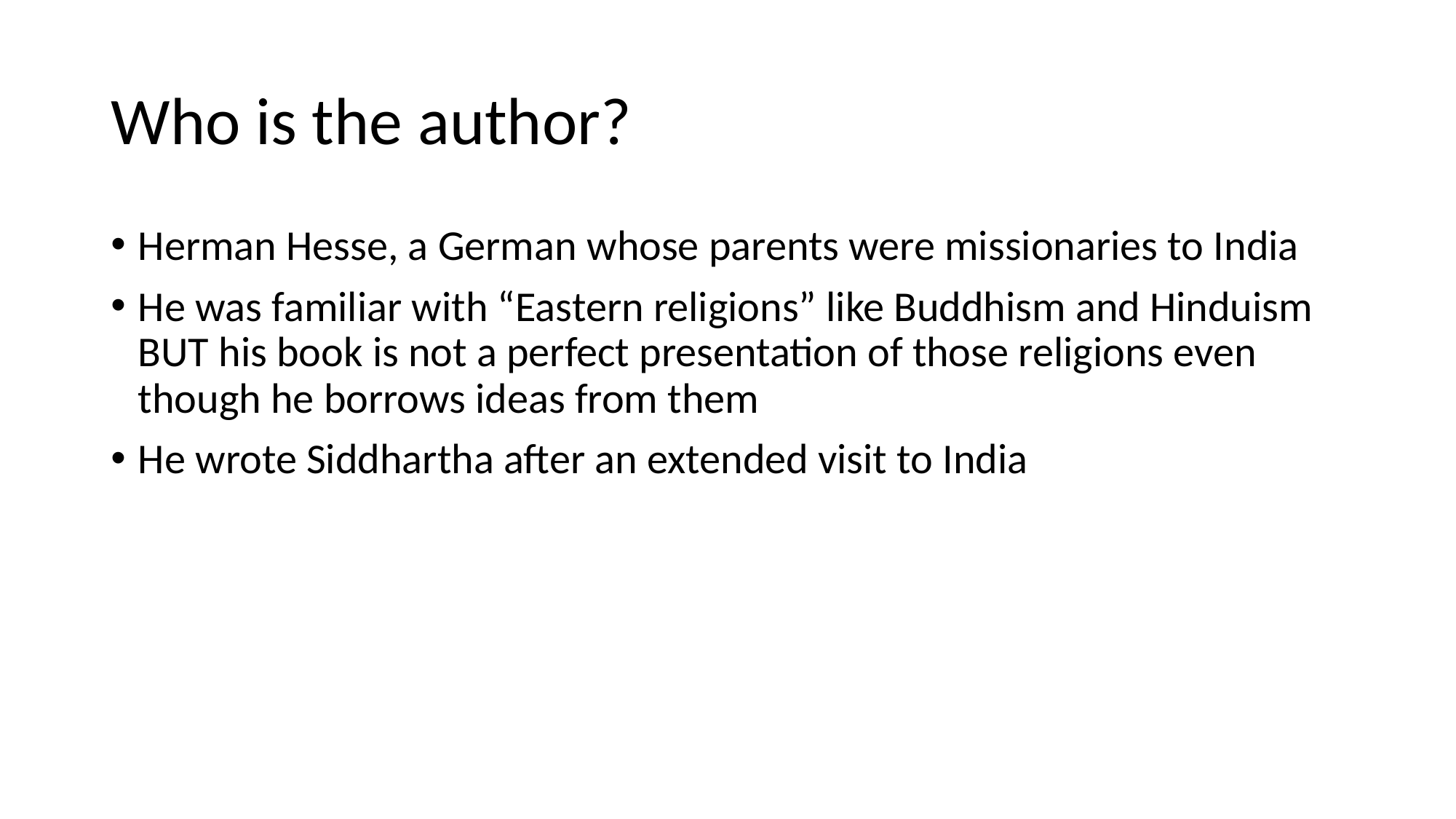

# Who is the author?
Herman Hesse, a German whose parents were missionaries to India
He was familiar with “Eastern religions” like Buddhism and Hinduism BUT his book is not a perfect presentation of those religions even though he borrows ideas from them
He wrote Siddhartha after an extended visit to India